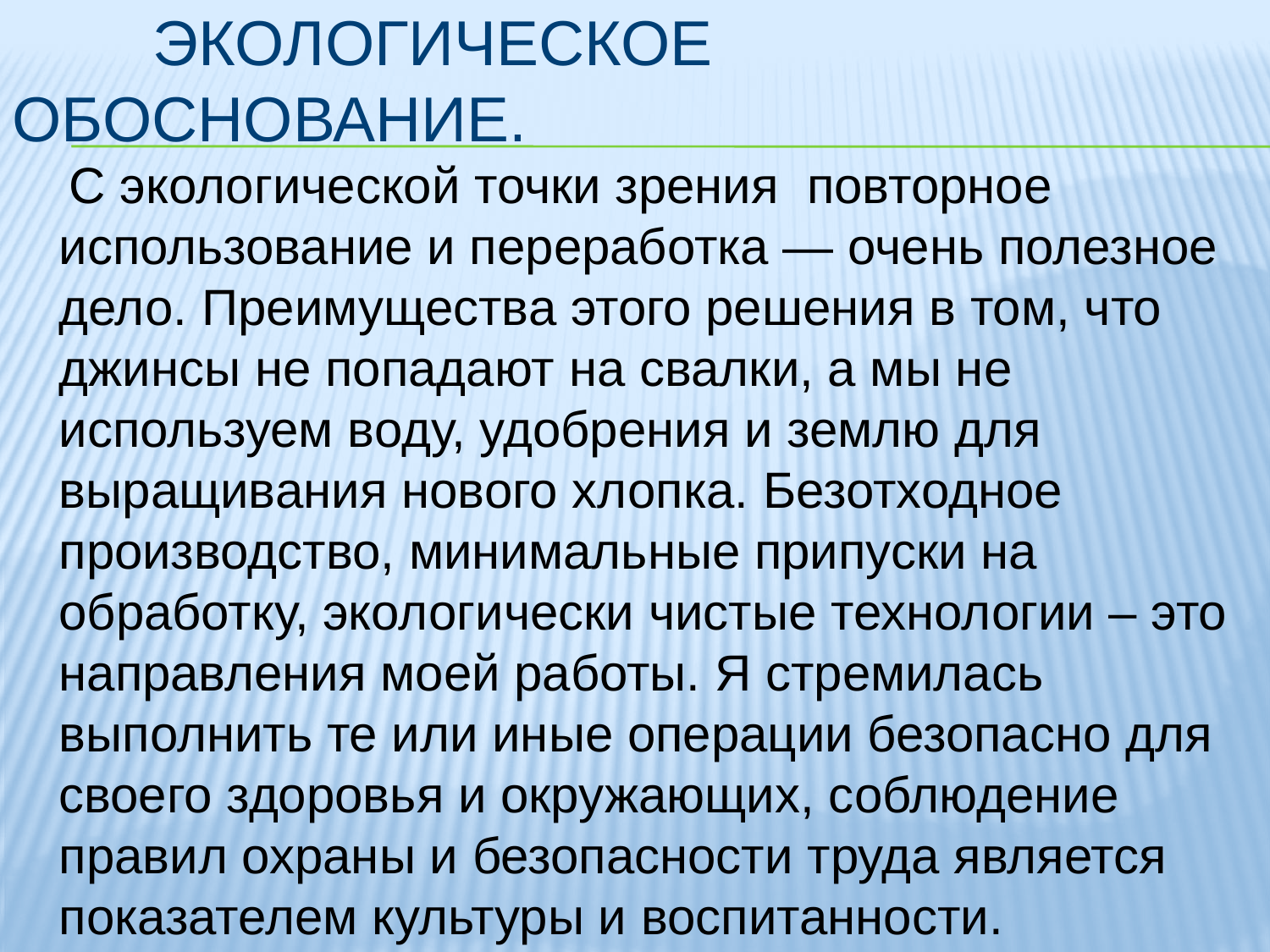

# Экологическое обоснование.
    С экологической точки зрения  повторное использование и переработка — очень полезное дело. Преимущества этого решения в том, что джинсы не попадают на свалки, а мы не используем воду, удобрения и землю для выращивания нового хлопка. Безотходное производство, минимальные припуски на обработку, экологически чистые технологии – это направления моей работы. Я стремилась выполнить те или иные операции безопасно для своего здоровья и окружающих, соблюдение правил охраны и безопасности труда является показателем культуры и воспитанности.